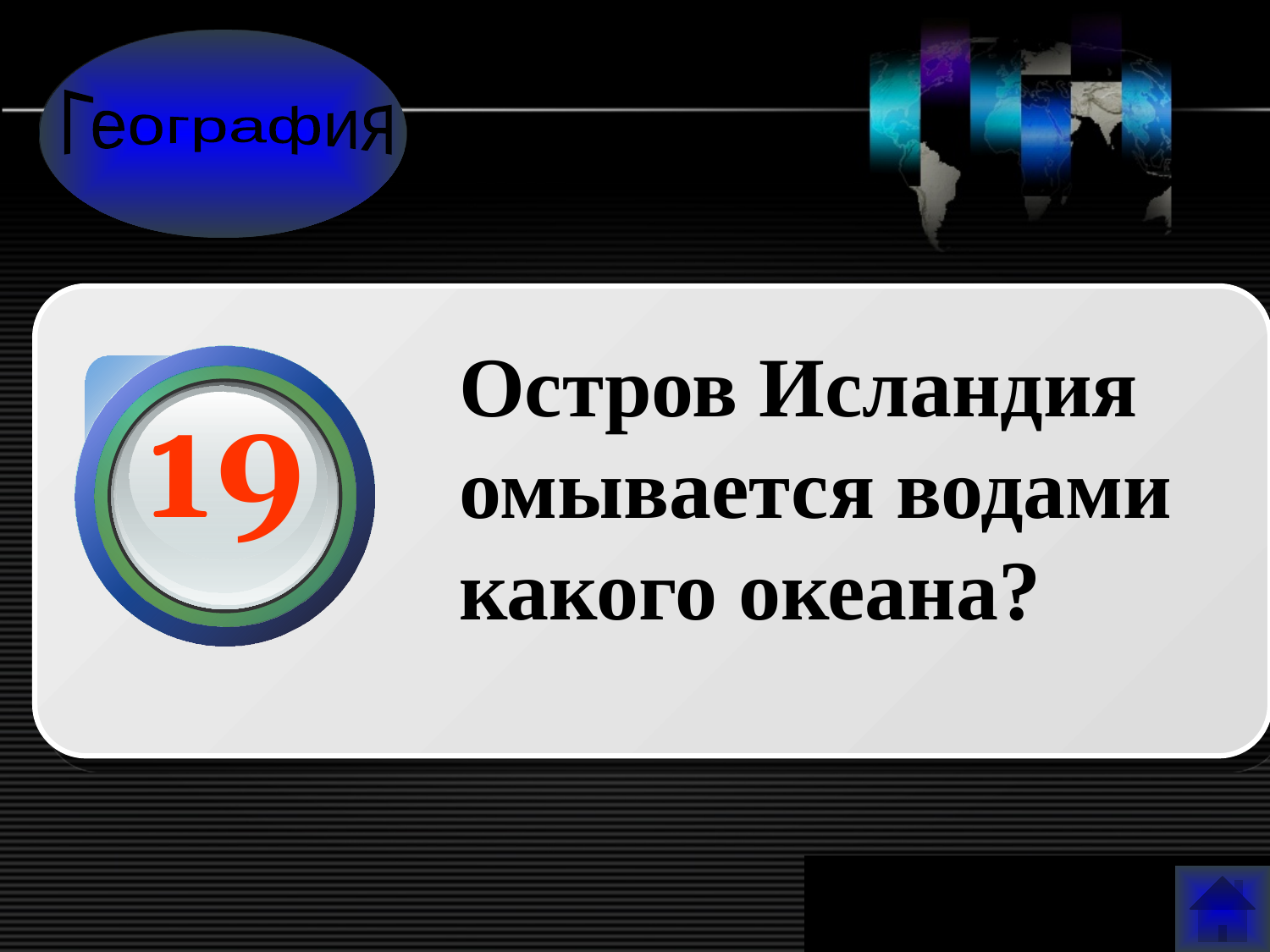

География

Остров Исландия омывается водами какого океана?

19

www.themegallery.com